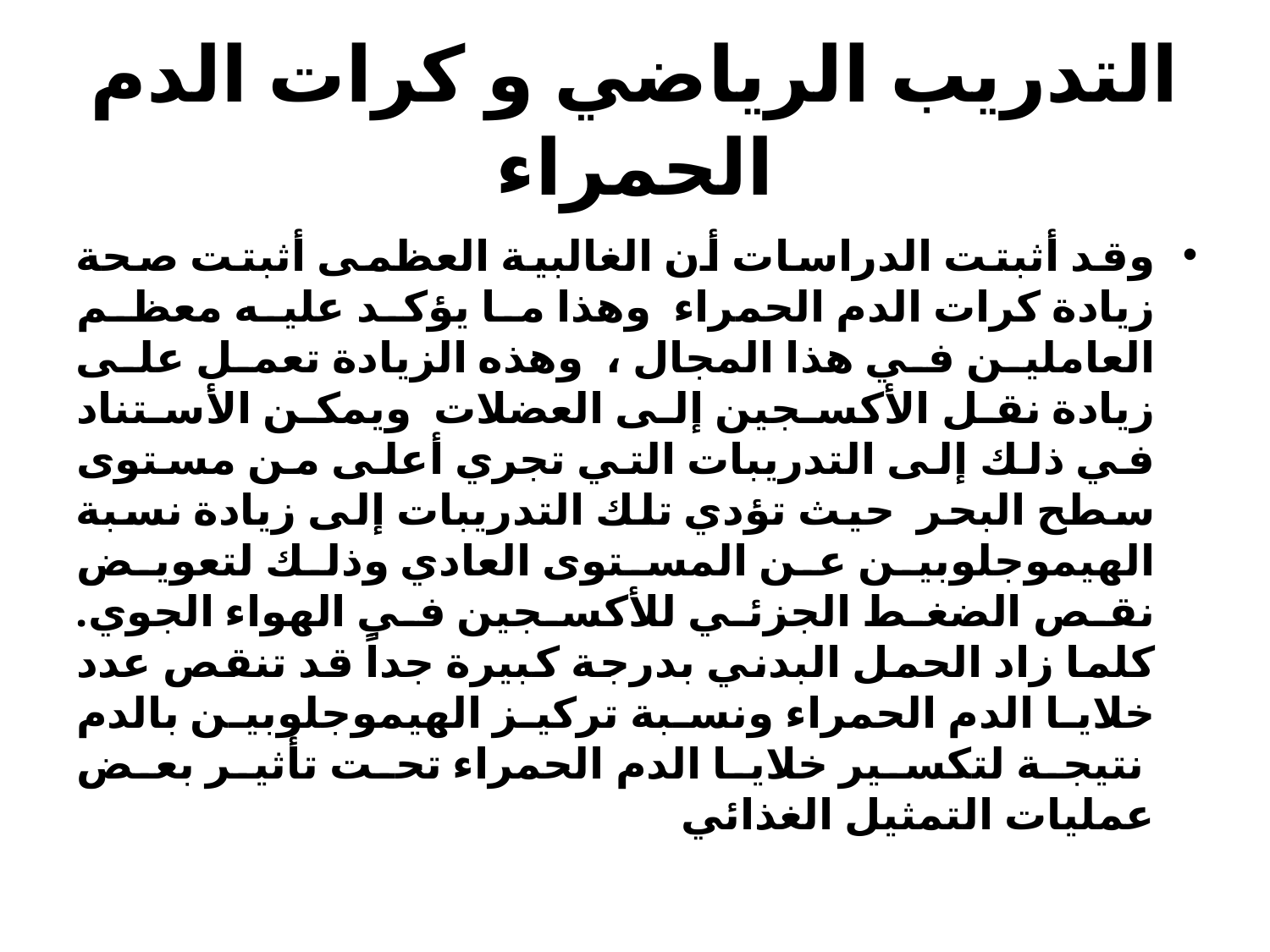

# التدريب الرياضي و كرات الدم الحمراء
وقد أثبتت الدراسات أن الغالبية العظمى أثبتت صحة زيادة كرات الدم الحمراء  وهذا ما يؤكد عليه معظم العاملين في هذا المجال ،  وهذه الزيادة تعمل على زيادة نقل الأكسجين إلى العضلات  ويمكن الأستناد في ذلك إلى التدريبات التي تجري أعلى من مستوى سطح البحر  حيث تؤدي تلك التدريبات إلى زيادة نسبة الهيموجلوبين عن المستوى العادي وذلك لتعويض نقص الضغط الجزئي للأكسجين في الهواء الجوي. كلما زاد الحمل البدني بدرجة كبيرة جداً قد تنقص عدد خلايا الدم الحمراء ونسبة تركيز الهيموجلوبين بالدم  نتيجة لتكسير خلايا الدم الحمراء تحت تأثير بعض عمليات التمثيل الغذائي